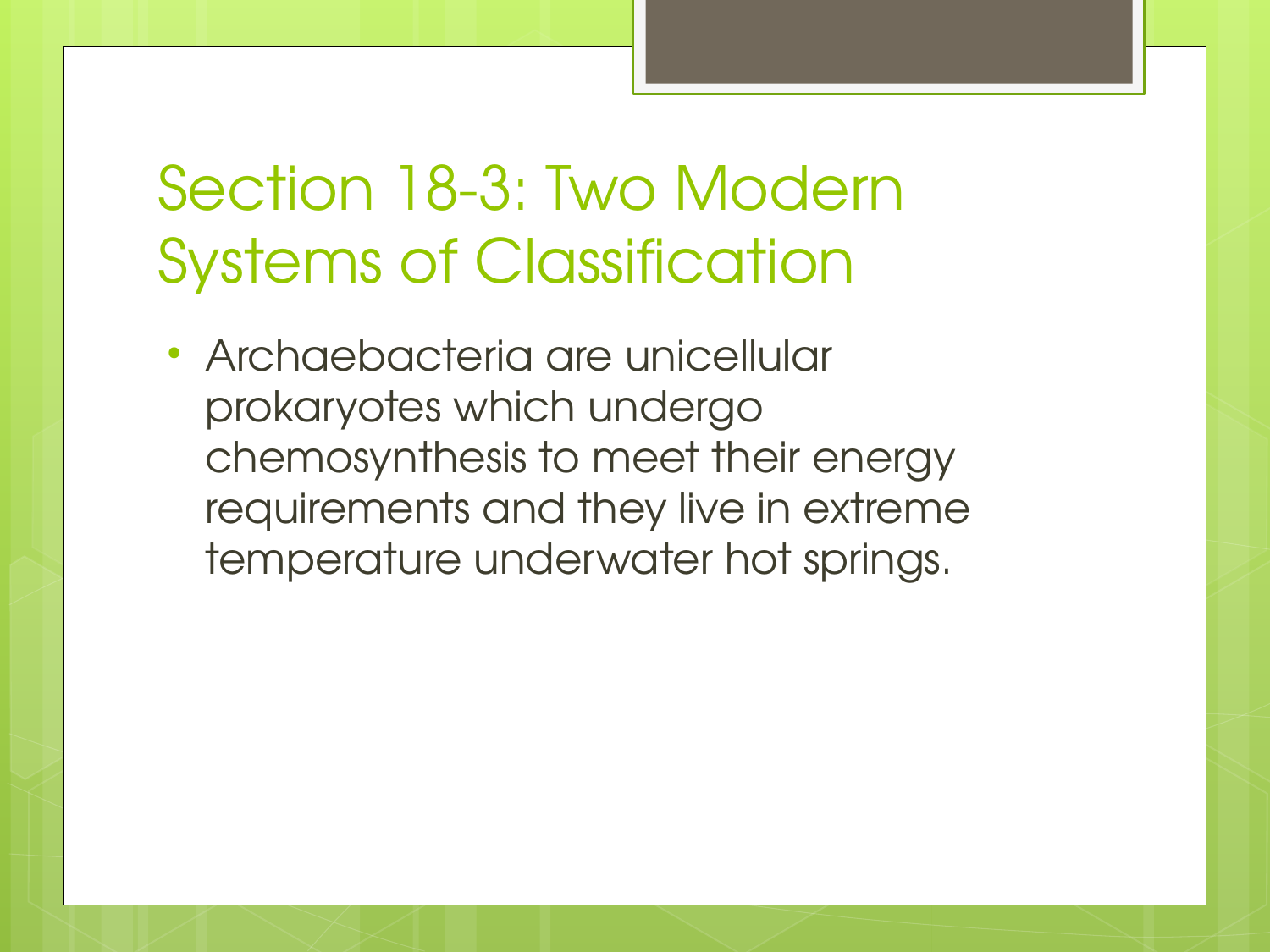

# Section 18-3: Two Modern Systems of Classification
Archaebacteria are unicellular prokaryotes which undergo chemosynthesis to meet their energy requirements and they live in extreme temperature underwater hot springs.